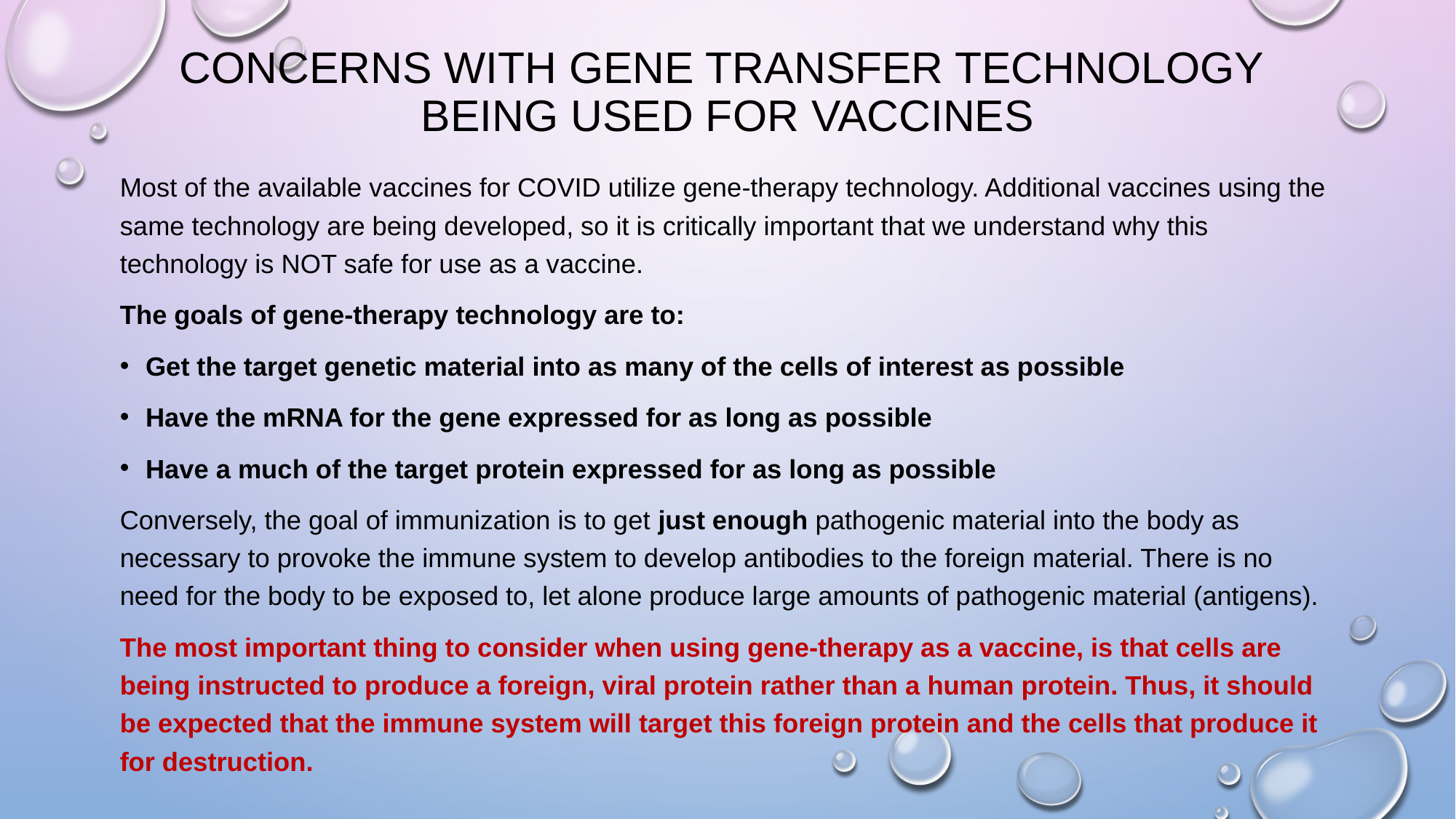

# Concerns with Gene transfer technology being used for vaccines
Most of the available vaccines for COVID utilize gene-therapy technology. Additional vaccines using the same technology are being developed, so it is critically important that we understand why this technology is NOT safe for use as a vaccine.
The goals of gene-therapy technology are to:
Get the target genetic material into as many of the cells of interest as possible
Have the mRNA for the gene expressed for as long as possible
Have a much of the target protein expressed for as long as possible
Conversely, the goal of immunization is to get just enough pathogenic material into the body as necessary to provoke the immune system to develop antibodies to the foreign material. There is no need for the body to be exposed to, let alone produce large amounts of pathogenic material (antigens).
The most important thing to consider when using gene-therapy as a vaccine, is that cells are being instructed to produce a foreign, viral protein rather than a human protein. Thus, it should be expected that the immune system will target this foreign protein and the cells that produce it for destruction.